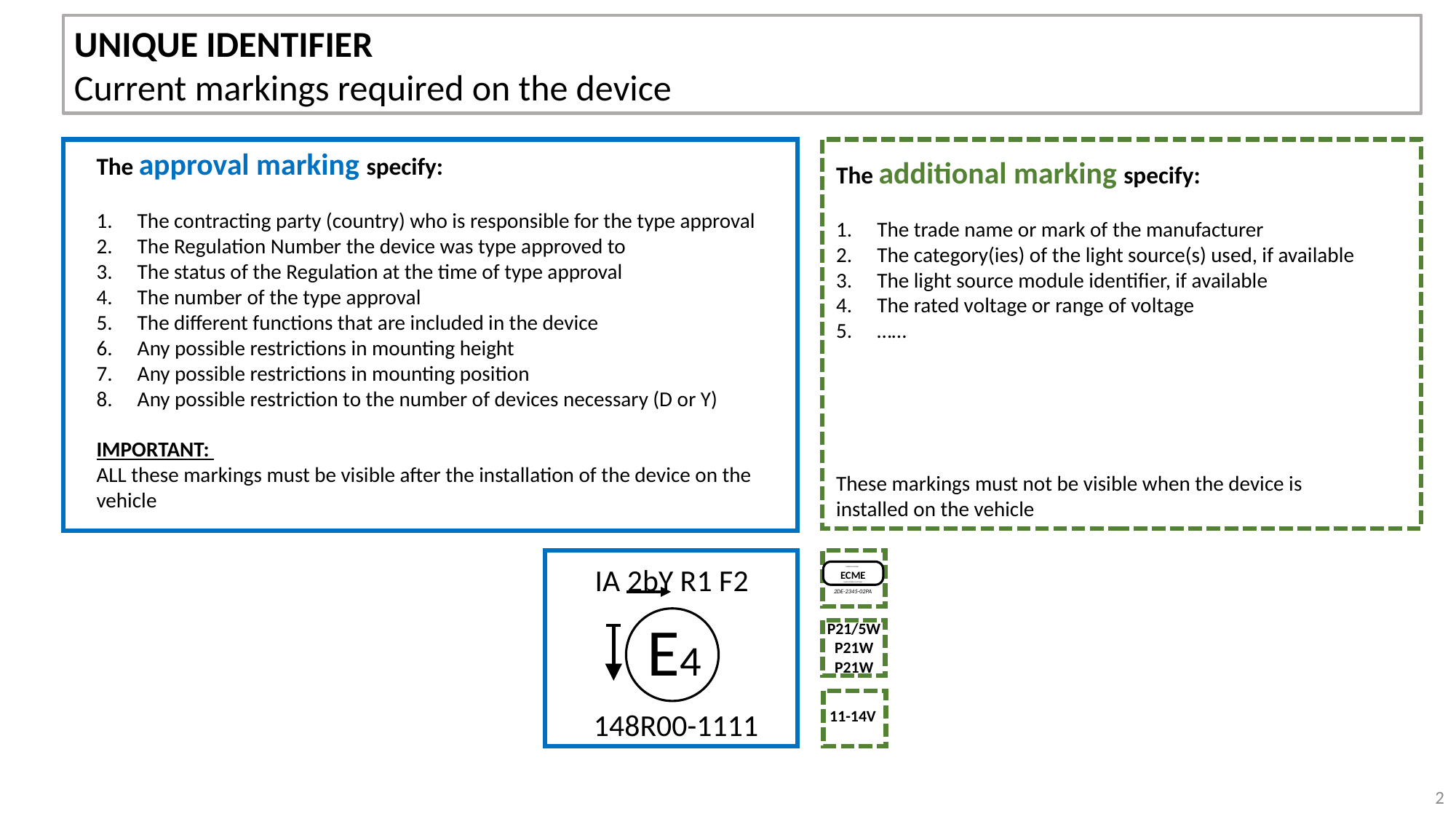

UNIQUE IDENTIFIER
Current markings required on the device

The approval marking specify:

The contracting party (country) who is responsible for the type approval
The Regulation Number the device was type approved to
The status of the Regulation at the time of type approval
The number of the type approval
The different functions that are included in the device
Any possible restrictions in mounting height
Any possible restrictions in mounting position
Any possible restriction to the number of devices necessary (D or Y)

IMPORTANT:
ALL these markings must be visible after the installation of the device on the vehicle
The additional marking specify:

The trade name or mark of the manufacturer
The category(ies) of the light source(s) used, if available
The light source module identifier, if available
The rated voltage or range of voltage
……

These markings must not be visible when the device is installed on the vehicle
IA 2bY R1 F2

EUROPEAN COMPANY

ECME
MANUFACTURING EVERYTHING
2DE-2345-02PA
E4

P21/5W
P21W
P21W

148R00-1111
11-14V
2